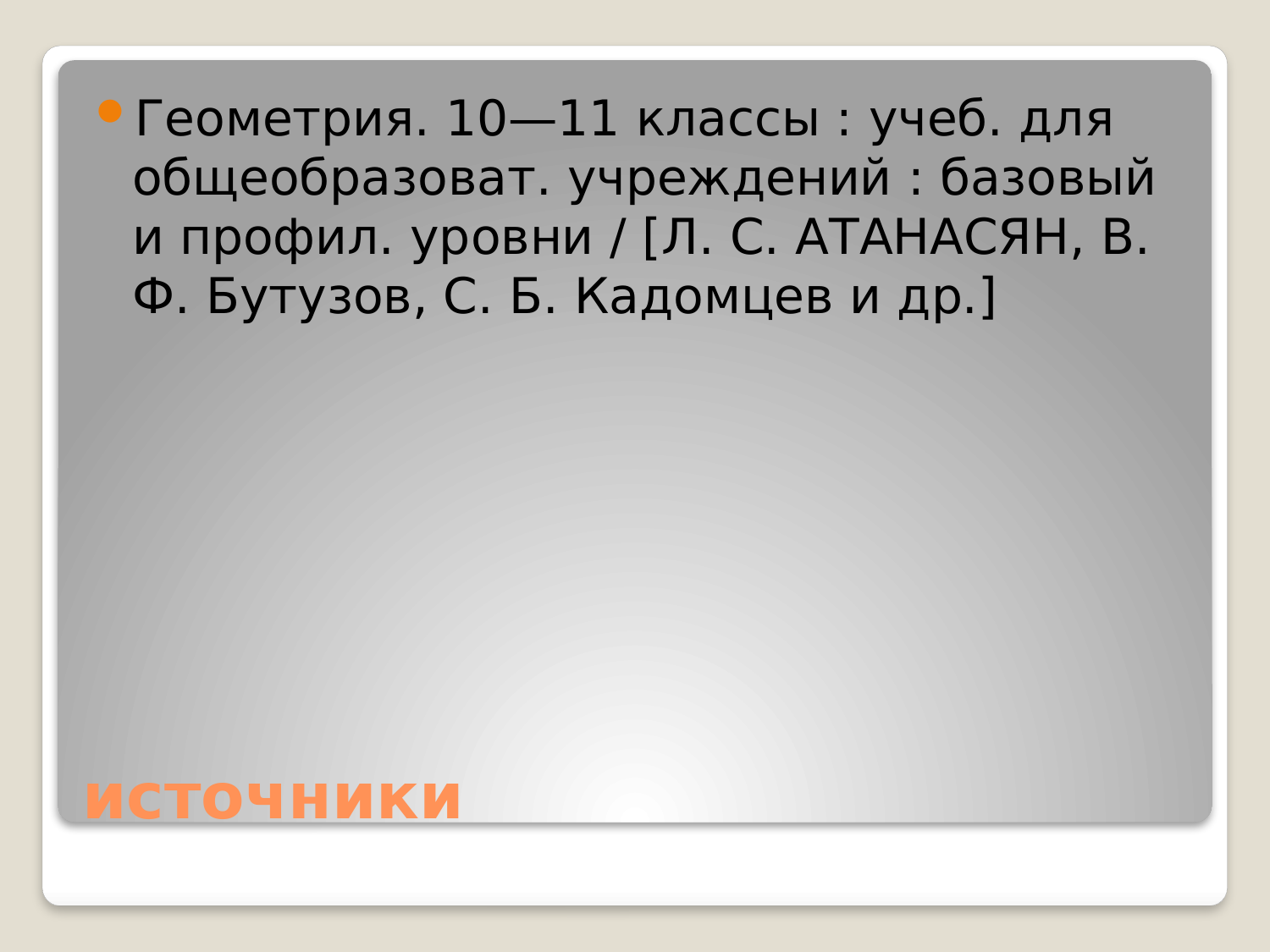

Геометрия. 10—11 классы : учеб. для общеобразоват. учреждений : базовый и профил. уровни / [Л. С. АТАНАСЯН, В. Ф. Бутузов, С. Б. Кадомцев и др.]
# источники